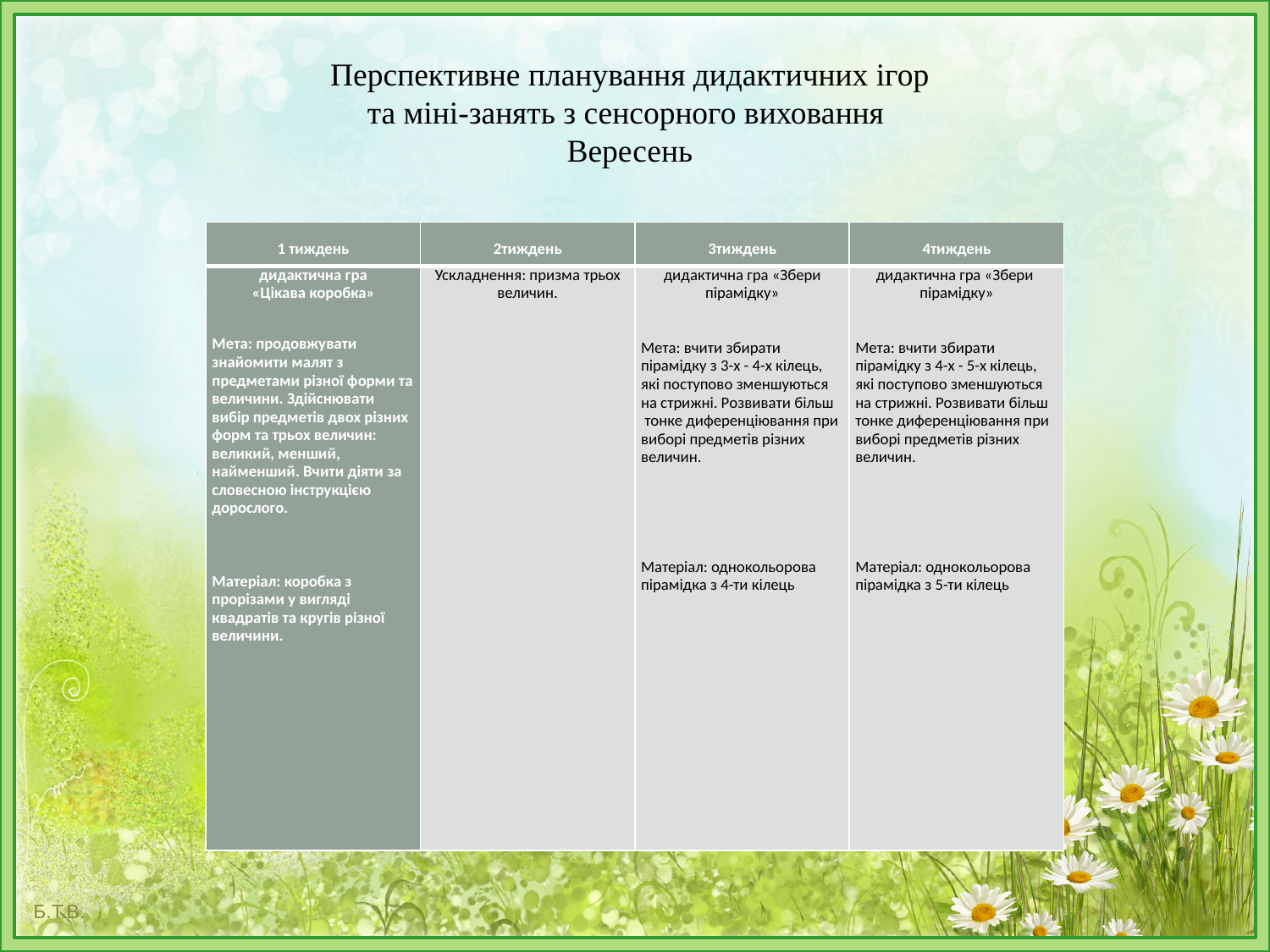

# Перспективне планування дидактичних ігор та міні-занять з сенсорного виховання Вересень
| 1 тиждень | 2тиждень | 3тиждень | 4тиждень |
| --- | --- | --- | --- |
| дидактична гра «Цікава коробка»     Мета: продовжувати знайомити малят з предметами різної форми та величини. Здійснювати вибір предметів двох різних форм та трьох величин: великий, менший, найменший. Вчити діяти за словесною інструкцією дорослого.       Матеріал: коробка з прорізами у вигляді квадратів та кругів різної величини. | Ускладнення: призма трьох величин. | дидактична гра «Збери пірамідку»     Мета: вчити збирати пірамідку з 3-х - 4-х кілець, які поступово зменшуються на стрижні. Розвивати більш тонке диференціювання при виборі предметів різних величин.           Матеріал: однокольорова пірамідка з 4-ти кілець | дидактична гра «Збери пірамідку»     Мета: вчити збирати пірамідку з 4-х - 5-х кілець, які поступово зменшуються на стрижні. Розвивати більш тонке диференціювання при виборі предметів різних величин.           Матеріал: однокольорова пірамідка з 5-ти кілець |